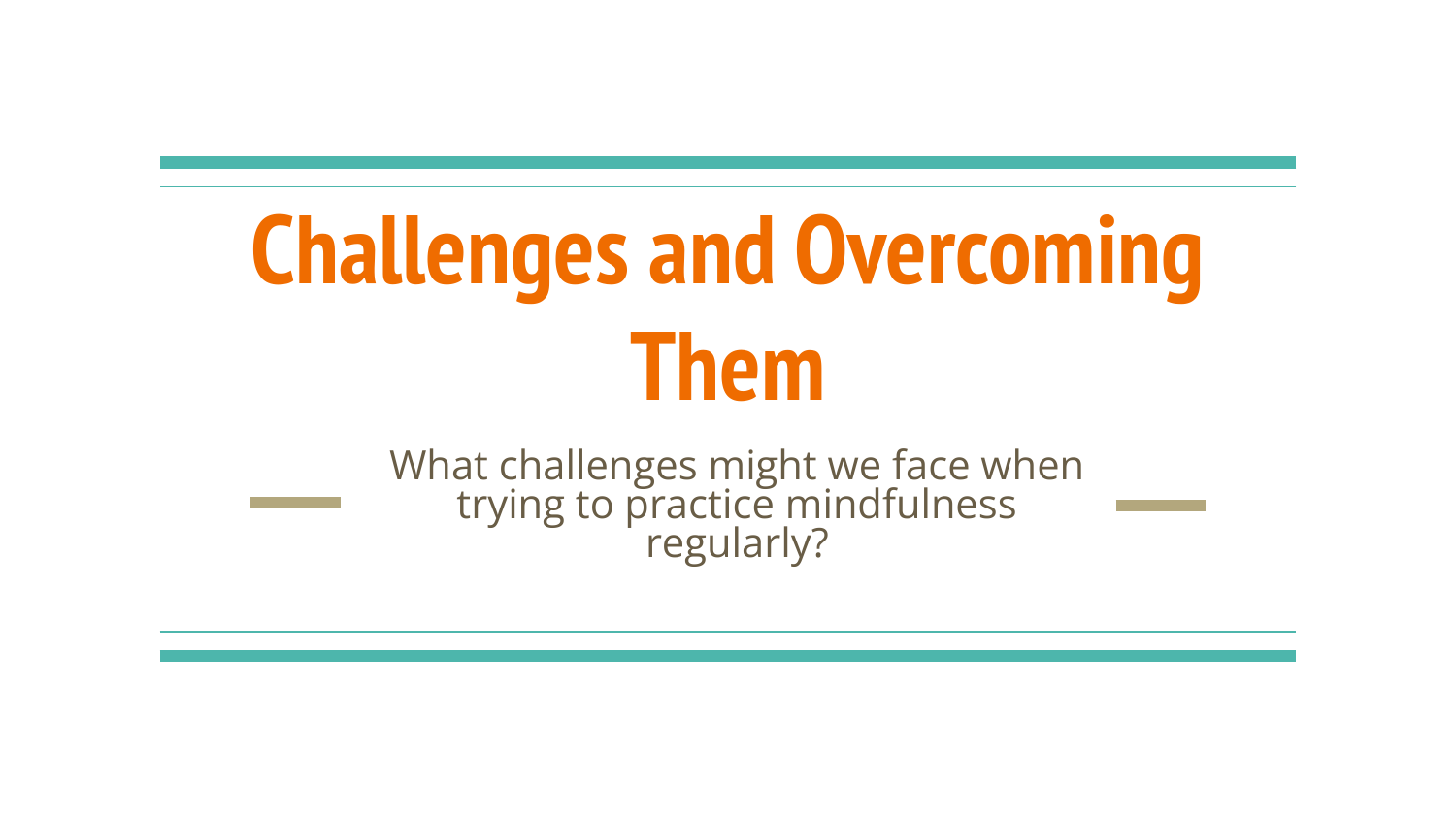

# Challenges and Overcoming Them
What challenges might we face when trying to practice mindfulness regularly?